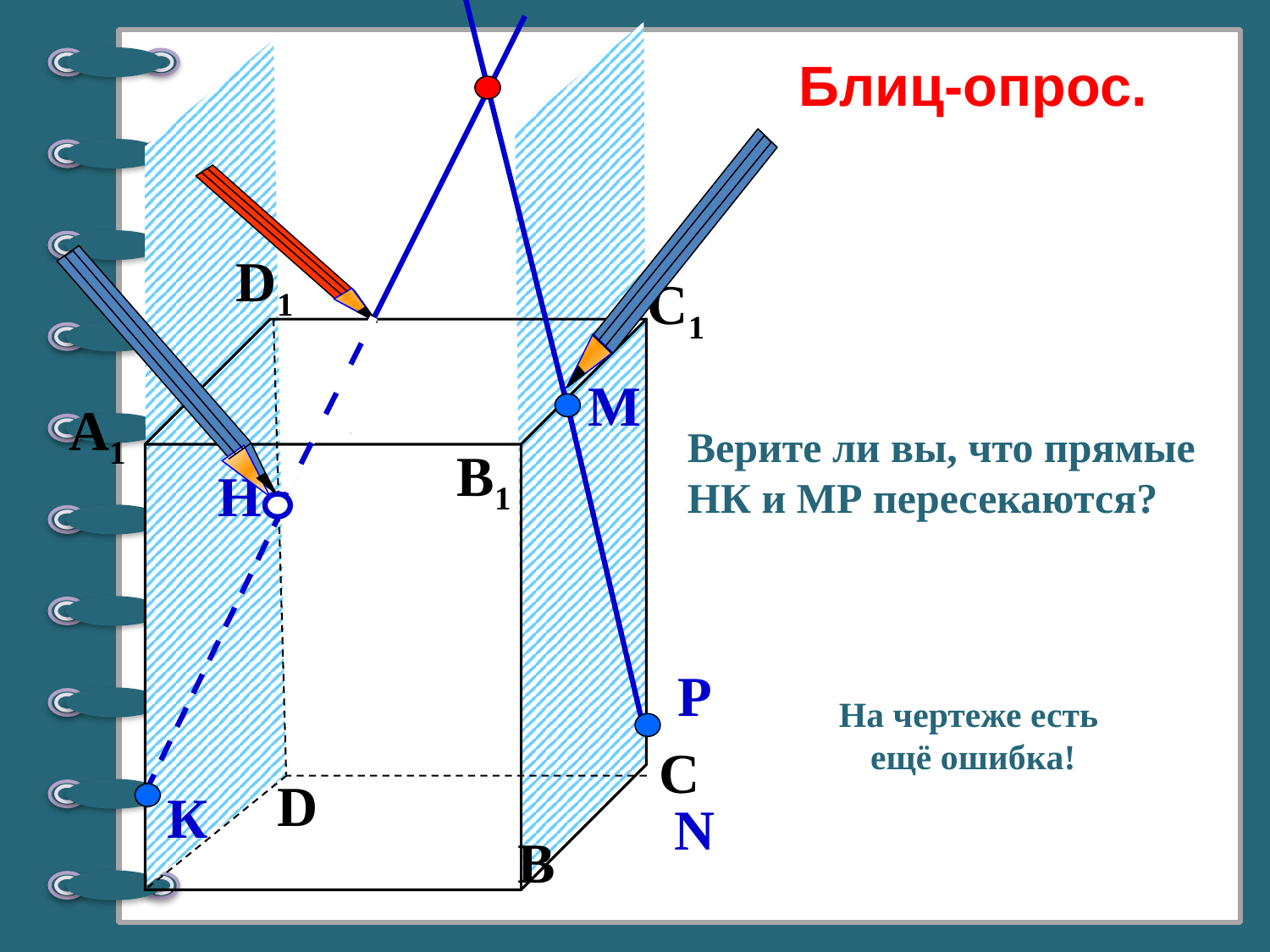

Блиц-опрос.

D1
С1

М

Верите ли вы, что прямые НК и МР пересекаются?

А1

B1

Н

Р
На чертеже есть
ещё ошибка!

С
D
К

N
В